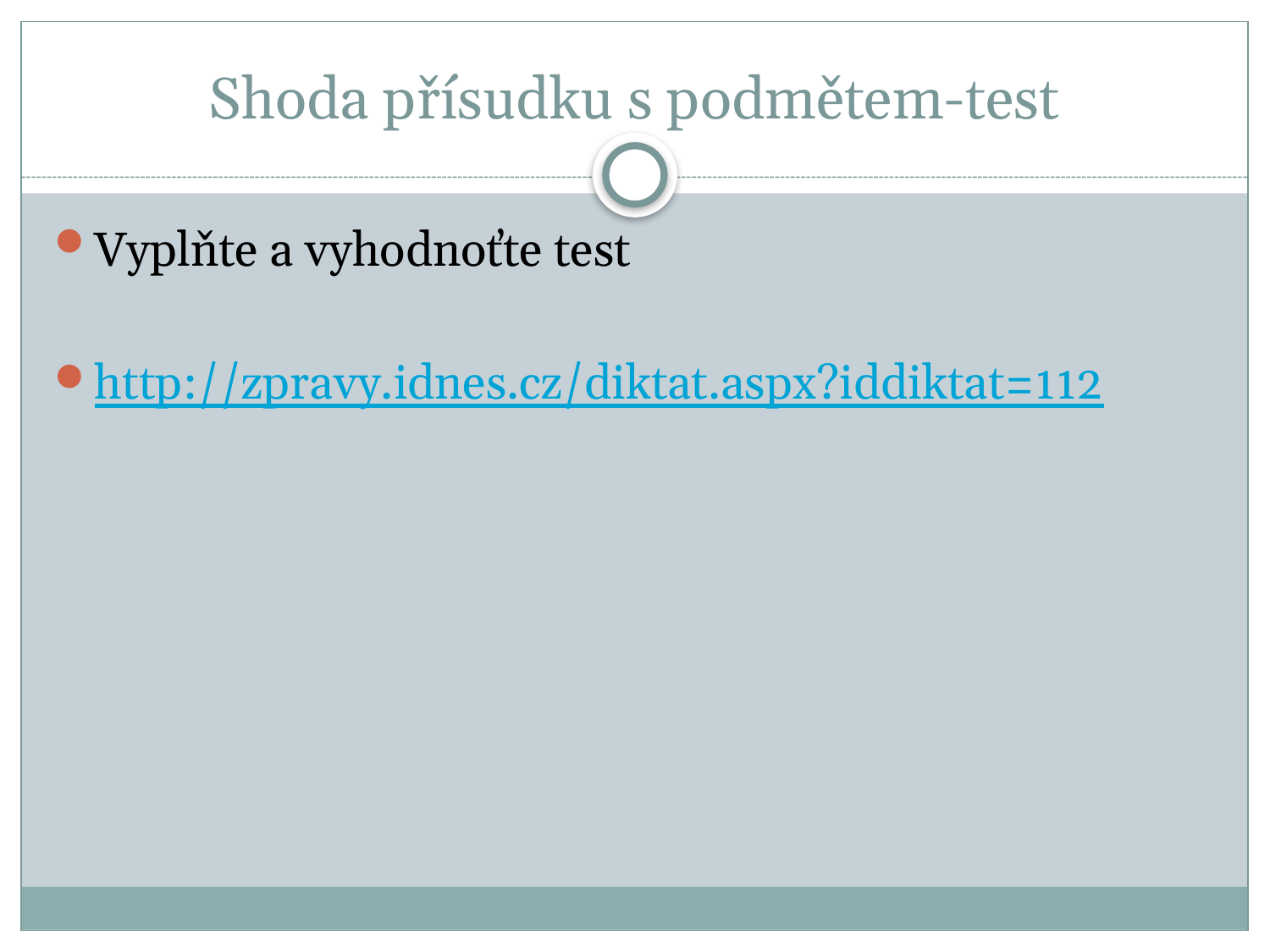

# Shoda přísudku s podmětem-test
Vyplňte a vyhodnoťte test

http://zpravy.idnes.cz/diktat.aspx?iddiktat=112